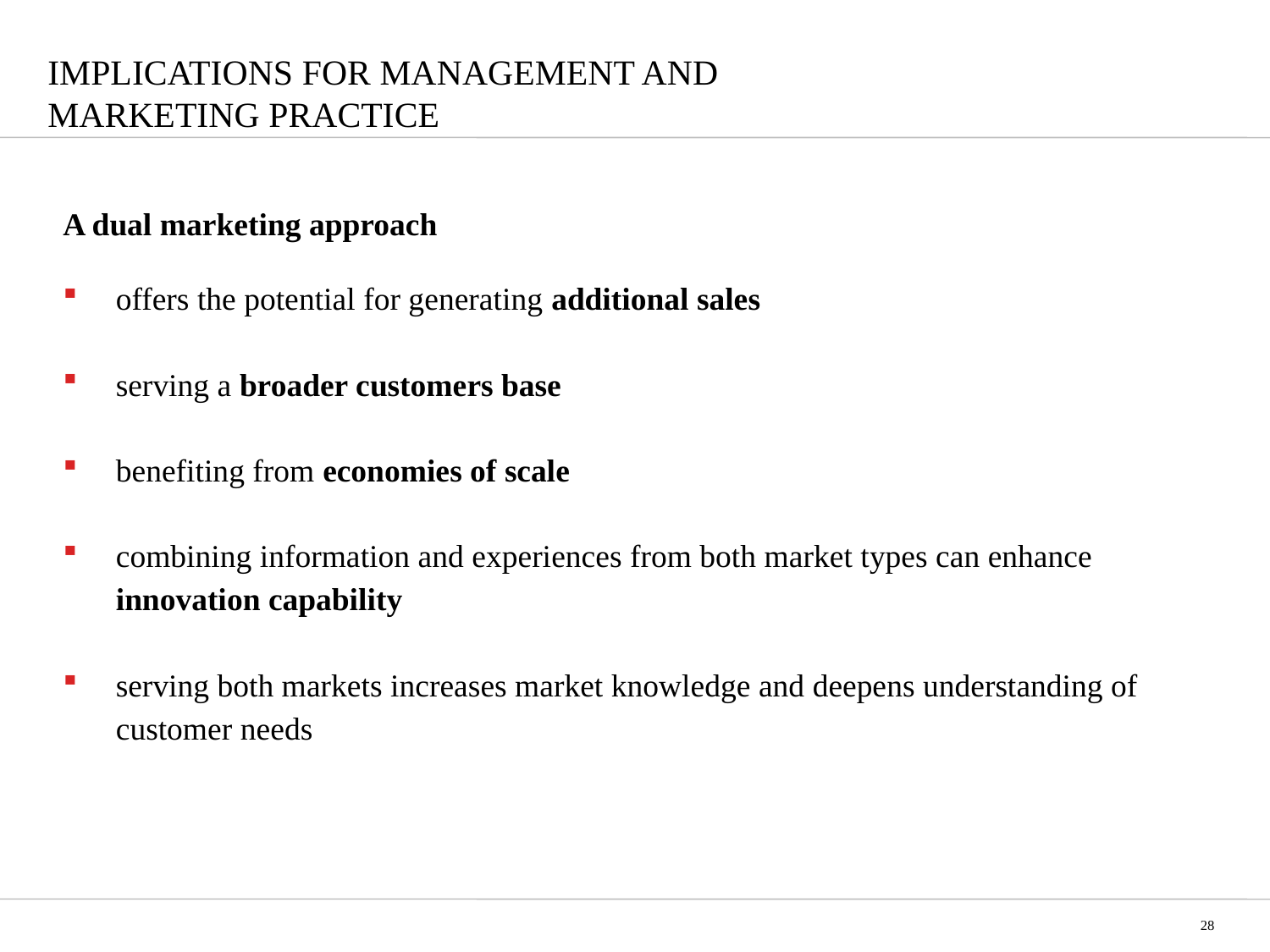

# IMPLICATIONS FOR MANAGEMENT AND MARKETING PRACTICE
A dual marketing approach
offers the potential for generating additional sales
serving a broader customers base
benefiting from economies of scale
combining information and experiences from both market types can enhance innovation capability
serving both markets increases market knowledge and deepens understanding of customer needs